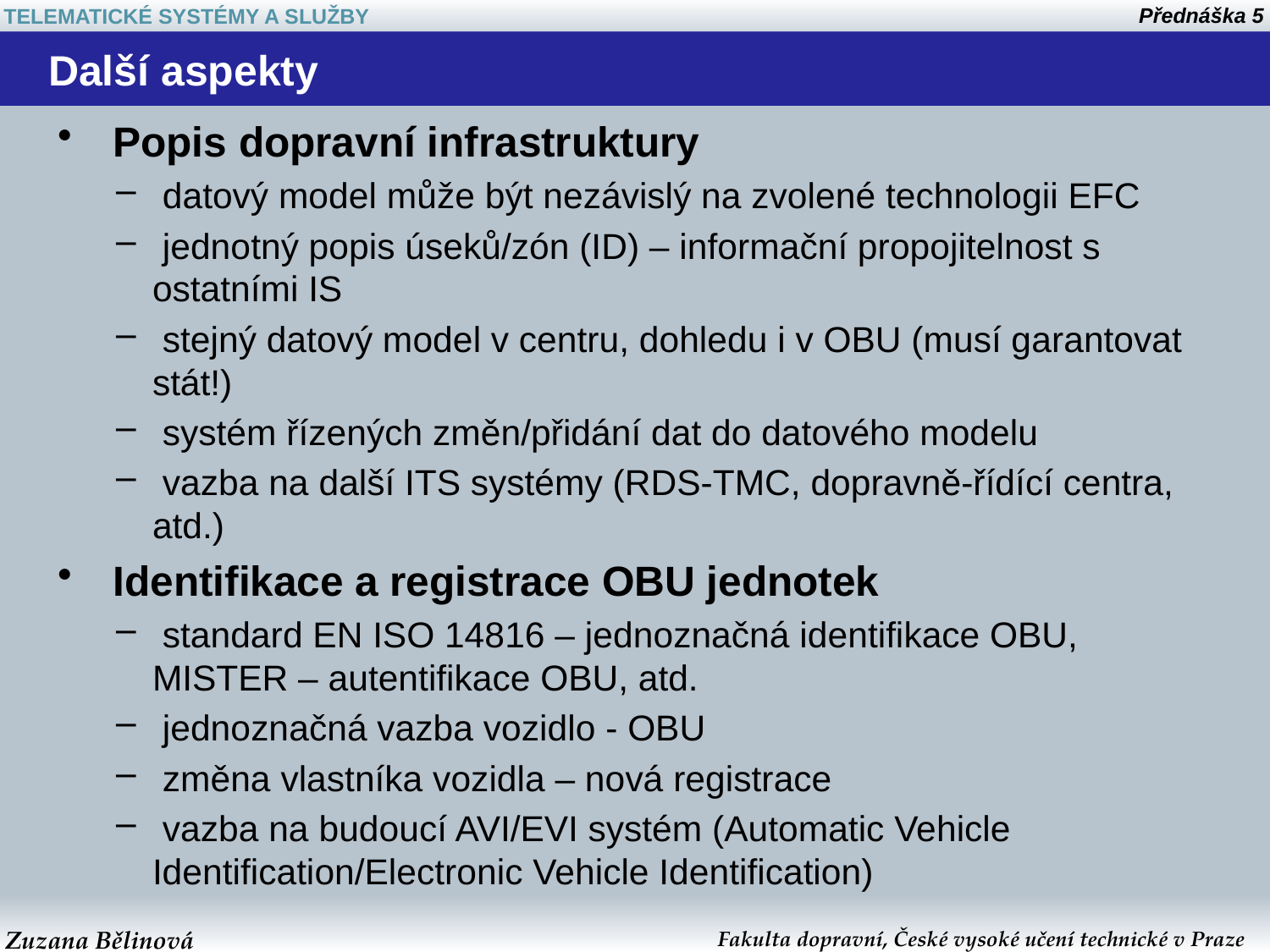

# Další aspekty
 Popis dopravní infrastruktury
 datový model může být nezávislý na zvolené technologii EFC
 jednotný popis úseků/zón (ID) – informační propojitelnost s ostatními IS
 stejný datový model v centru, dohledu i v OBU (musí garantovat stát!)
 systém řízených změn/přidání dat do datového modelu
 vazba na další ITS systémy (RDS-TMC, dopravně-řídící centra, atd.)
 Identifikace a registrace OBU jednotek
 standard EN ISO 14816 – jednoznačná identifikace OBU, MISTER – autentifikace OBU, atd.
 jednoznačná vazba vozidlo - OBU
 změna vlastníka vozidla – nová registrace
 vazba na budoucí AVI/EVI systém (Automatic Vehicle Identification/Electronic Vehicle Identification)